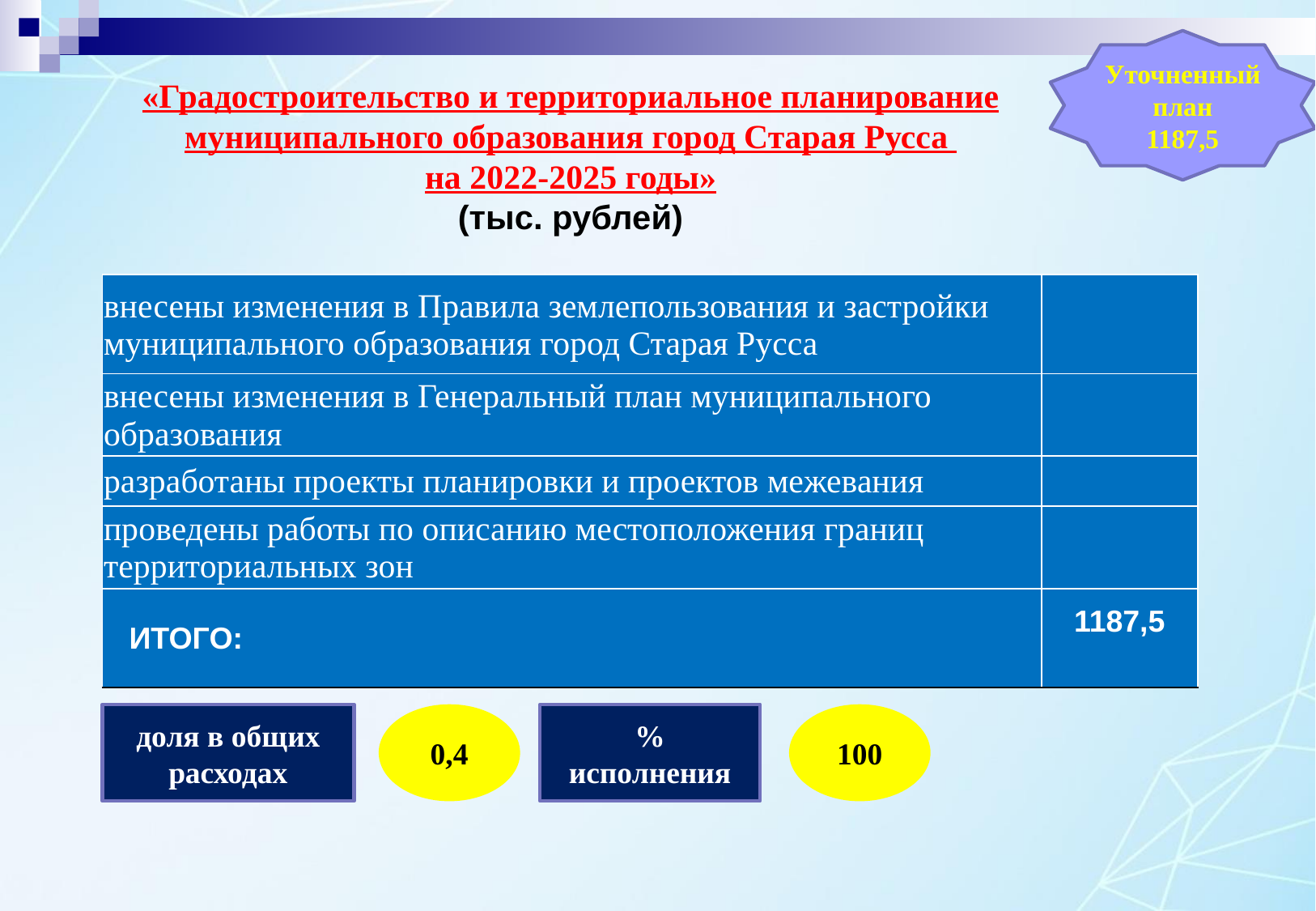

# «Градостроительство и территориальное планирование муниципального образования город Старая Русса на 2022-2025 годы» (тыс. рублей)
Уточненный план
1187,5
| внесены изменения в Правила землепользования и застройки муниципального образования город Старая Русса |  |
| --- | --- |
| внесены изменения в Генеральный план муниципального образования |  |
| разработаны проекты планировки и проектов межевания |  |
| проведены работы по описанию местоположения границ территориальных зон |  |
| ИТОГО: | 1187,5 |
100
доля в общих расходах
0,4
% исполнения